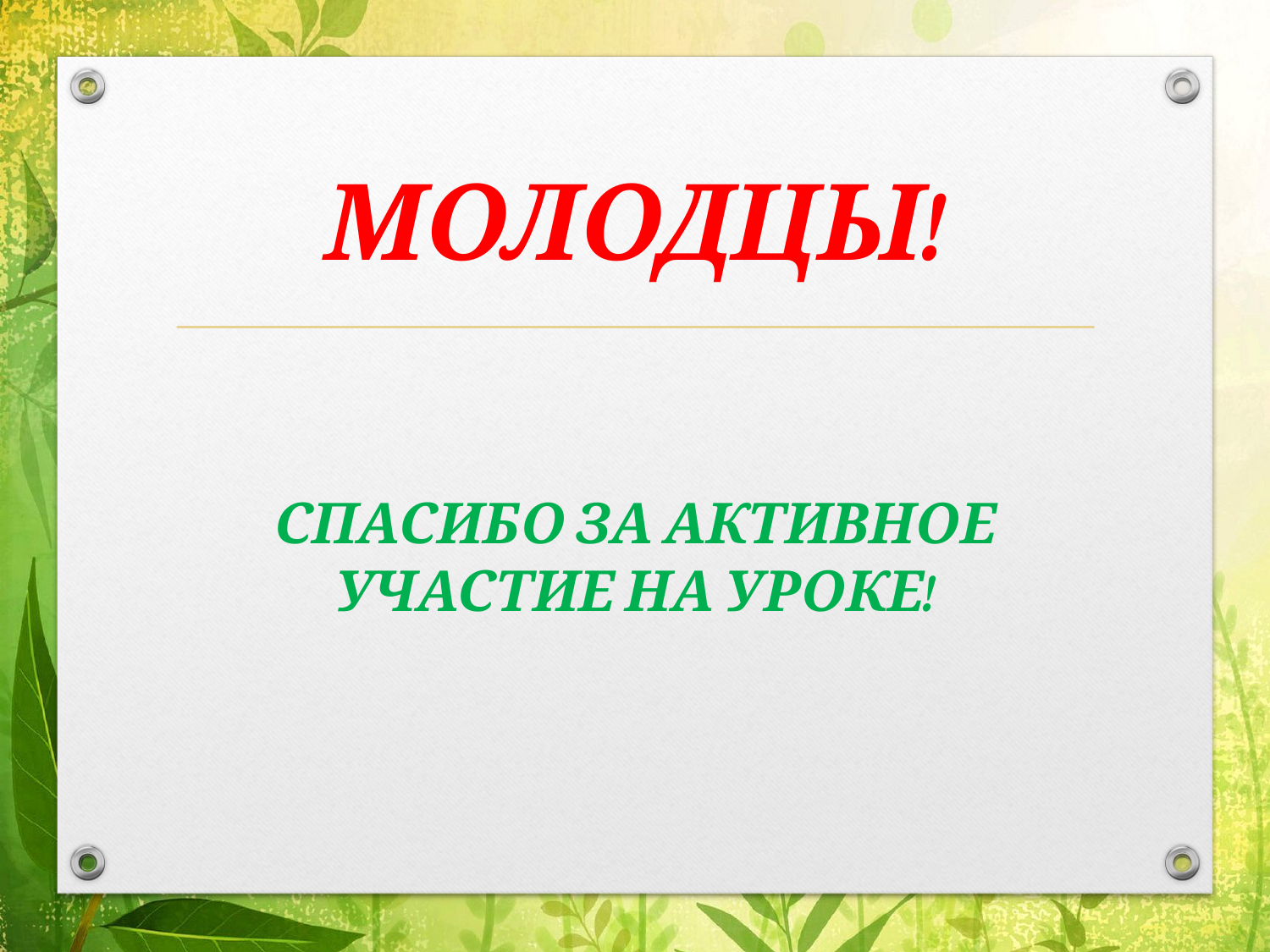

# Молодцы!
Спасибо за активное участие на уроке!